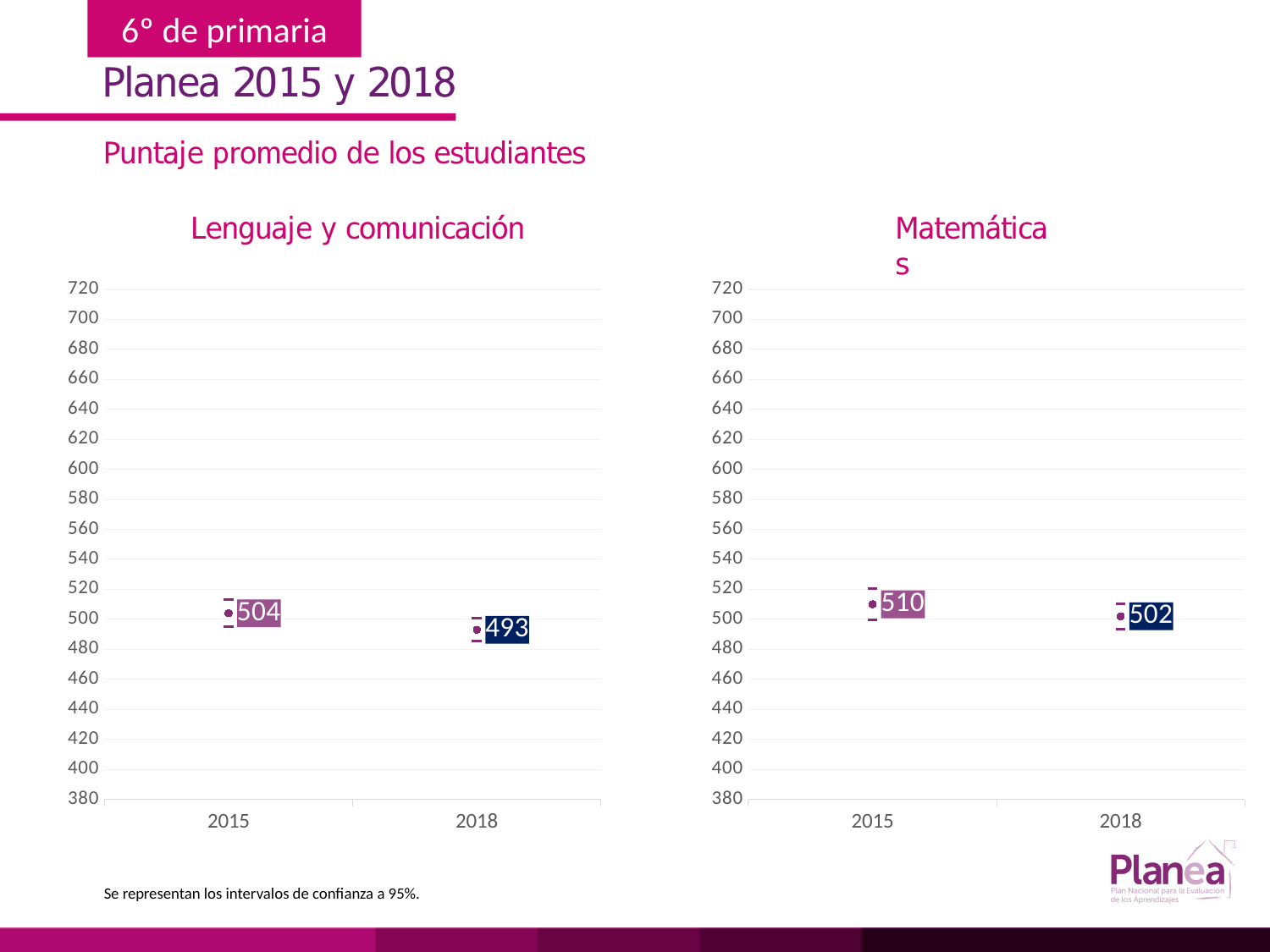

Planea 2015 y 2018

Puntaje promedio de los estudiantes
Matemáticas
Lenguaje y comunicación

### Chart

| Category |  |  |  |
|---|---|---|---|
| 2015 | 495.045 | 512.955 | 504.0 |
| 2018 | 485.438 | 500.562 | 493.0 |

### Chart

| Category |  |  |  |
|---|---|---|---|
| 2015 | 499.652 | 520.348 | 510.0 |
| 2018 | 493.642 | 510.358 | 502.0 |
Se representan los intervalos de confianza a 95%.